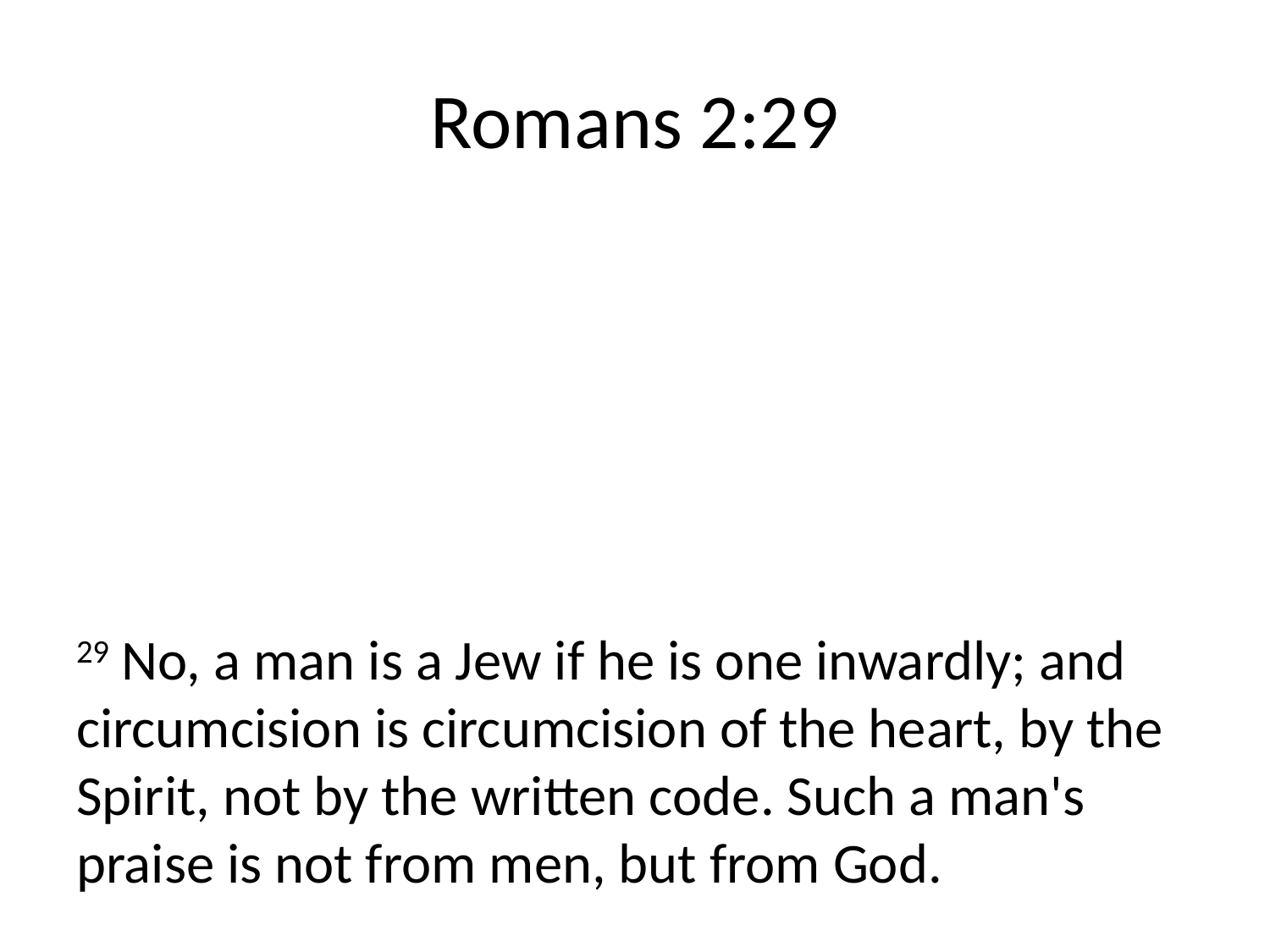

# Romans 2:29

29 No, a man is a Jew if he is one inwardly; and circumcision is circumcision of the heart, by the Spirit, not by the written code. Such a man's praise is not from men, but from God.